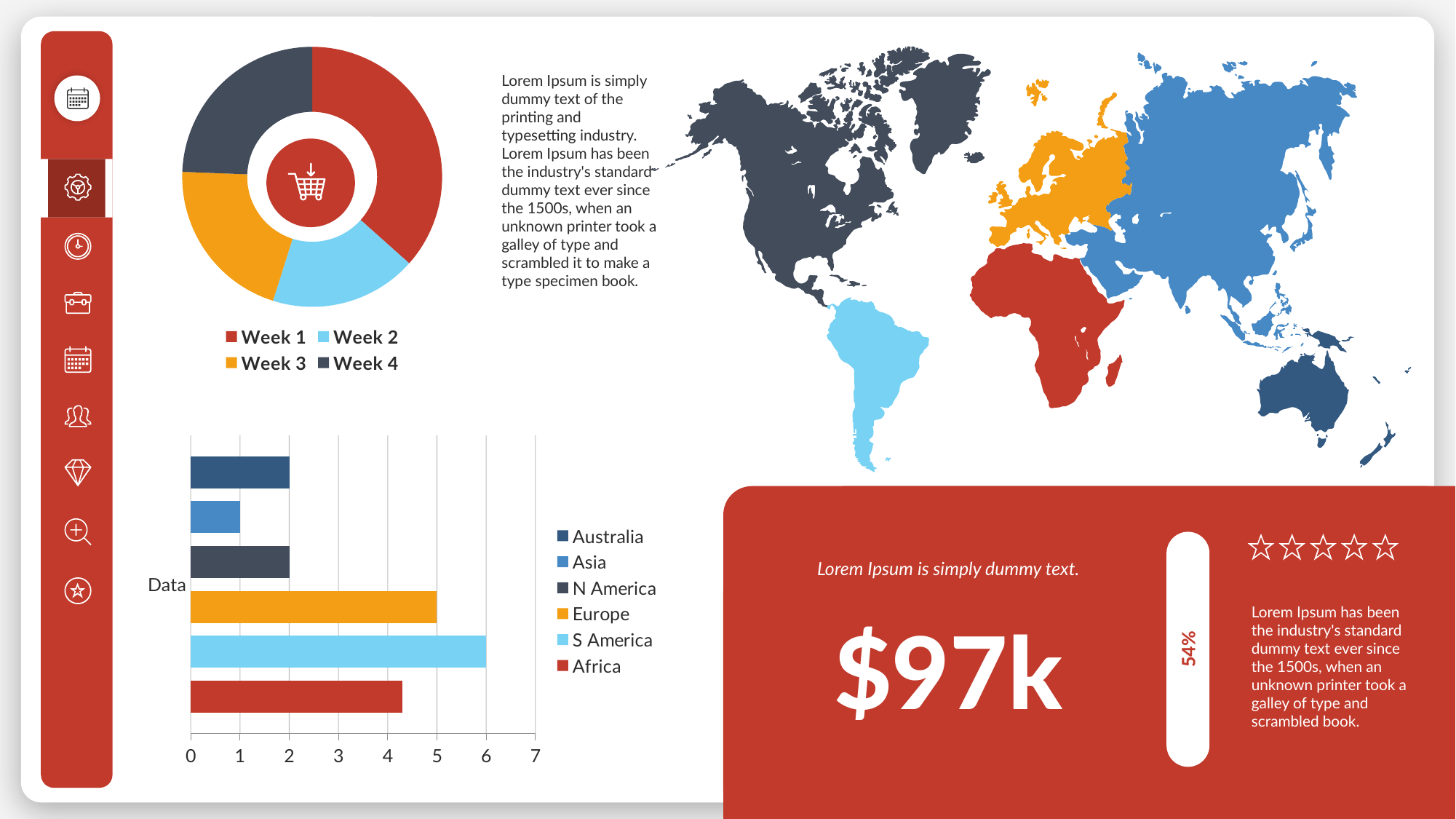

### Chart

| Category | data |
|---|---|
| Week 1 | 0.3 |
| Week 2 | 0.15 |
| Week 3 | 0.17 |
| Week 4 | 0.2 |

Lorem Ipsum is simply dummy text of the printing and typesetting industry. Lorem Ipsum has been the industry's standard dummy text ever since the 1500s, when an unknown printer took a galley of type and scrambled it to make a type specimen book.

### Chart

| Category | Africa | S America | Europe | N America | Asia | Australia |
|---|---|---|---|---|---|---|
| Data | 4.3 | 6.0 | 5.0 | 2.0 | 1.0 | 2.0 |

Lorem Ipsum is simply dummy text.

Lorem Ipsum has been the industry's standard dummy text ever since the 1500s, when an unknown printer took a galley of type and scrambled book.
$97k
54%